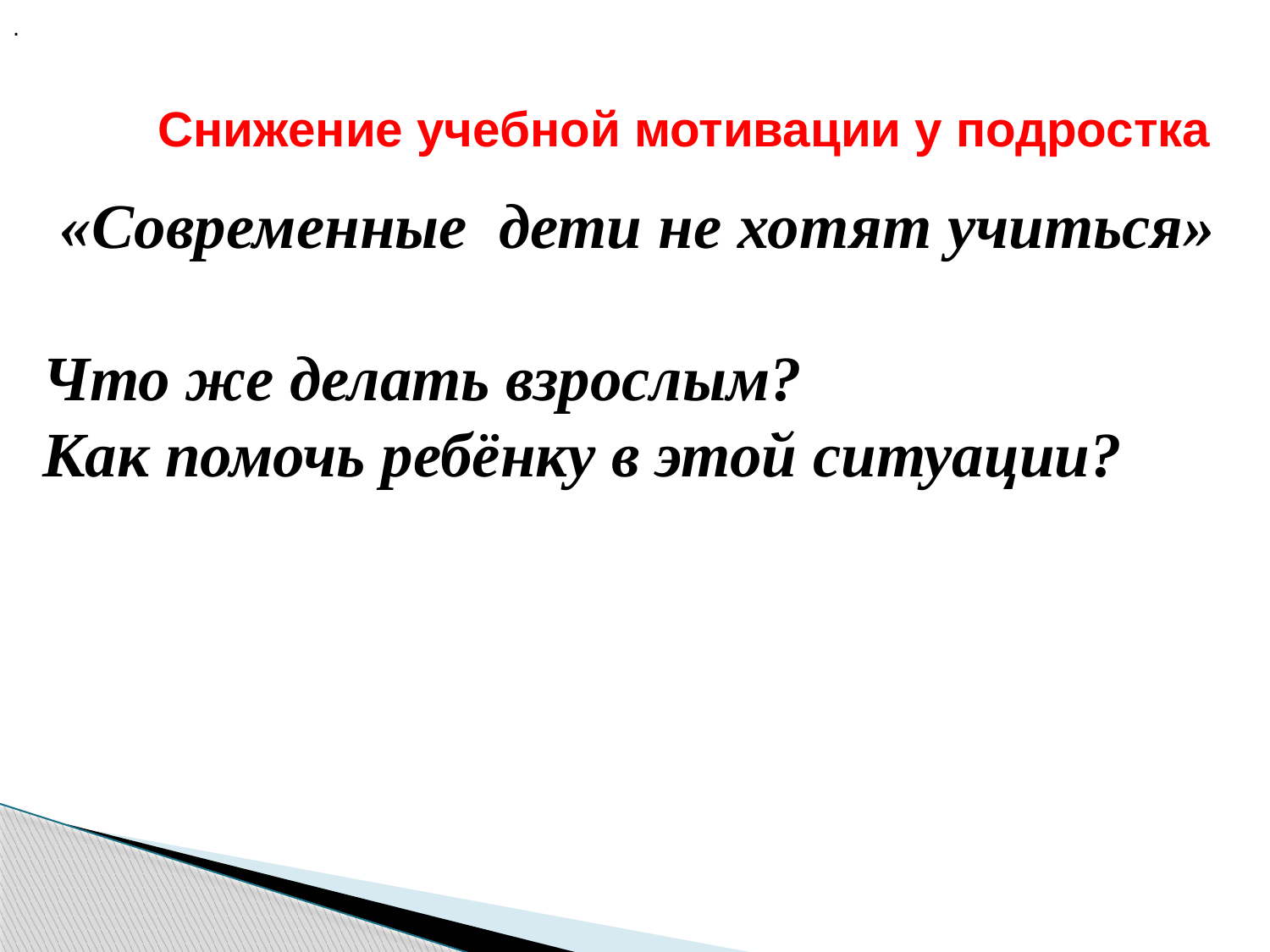

.
# Снижение учебной мотивации у подростка
 «Современные  дети не хотят учиться»

Что же делать взрослым?
Как помочь ребёнку в этой ситуации?